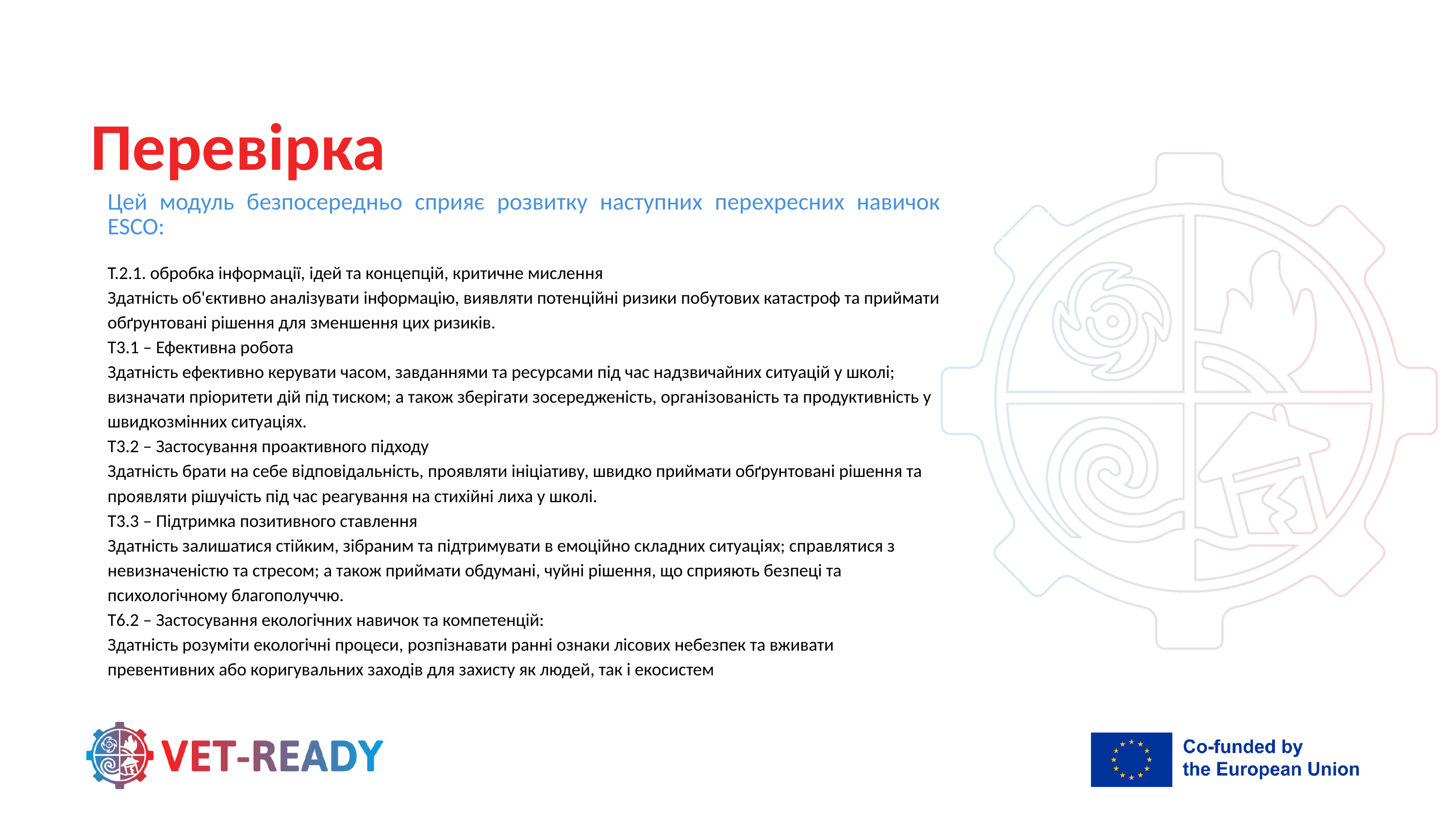

Перевірка

Цей модуль безпосередньо сприяє розвитку наступних перехресних навичок ESCO:

T.2.1. обробка інформації, ідей та концепцій, критичне мислення
Здатність об'єктивно аналізувати інформацію, виявляти потенційні ризики побутових катастроф та приймати обґрунтовані рішення для зменшення цих ризиків.
T3.1 – Ефективна робота
Здатність ефективно керувати часом, завданнями та ресурсами під час надзвичайних ситуацій у школі; визначати пріоритети дій під тиском; а також зберігати зосередженість, організованість та продуктивність у швидкозмінних ситуаціях.
T3.2 – Застосування проактивного підходу
Здатність брати на себе відповідальність, проявляти ініціативу, швидко приймати обґрунтовані рішення та проявляти рішучість під час реагування на стихійні лиха у школі.
T3.3 – Підтримка позитивного ставлення
Здатність залишатися стійким, зібраним та підтримувати в емоційно складних ситуаціях; справлятися з невизначеністю та стресом; а також приймати обдумані, чуйні рішення, що сприяють безпеці та психологічному благополуччю.
T6.2 – Застосування екологічних навичок та компетенцій:
Здатність розуміти екологічні процеси, розпізнавати ранні ознаки лісових небезпек та вживати превентивних або коригувальних заходів для захисту як людей, так і екосистем